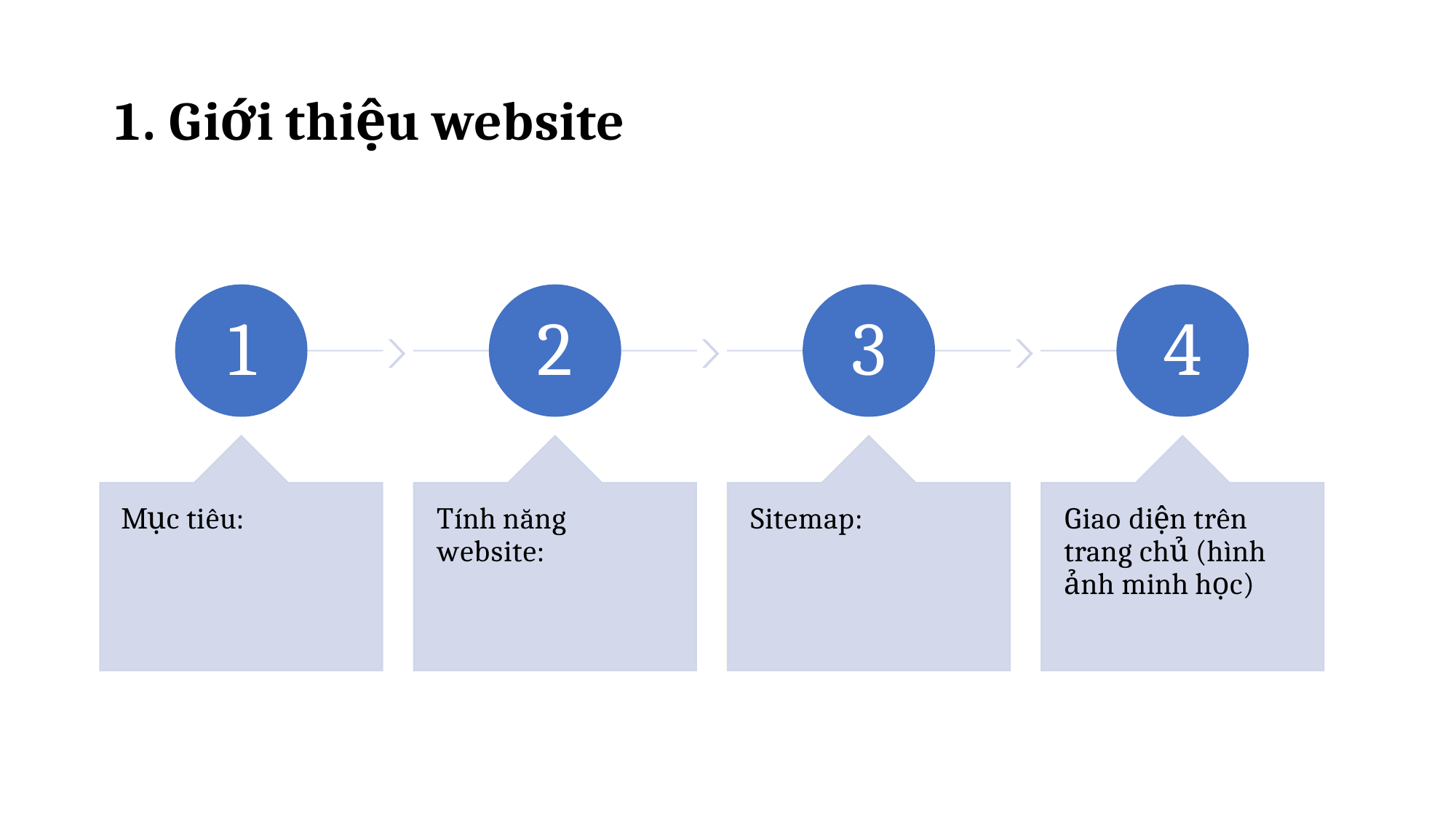

# 1. Giới thiệu website
1
Mục tiêu:
2
Tính năng website:
3
Sitemap:
4
Giao diện trên trang chủ (hình ảnh minh học)